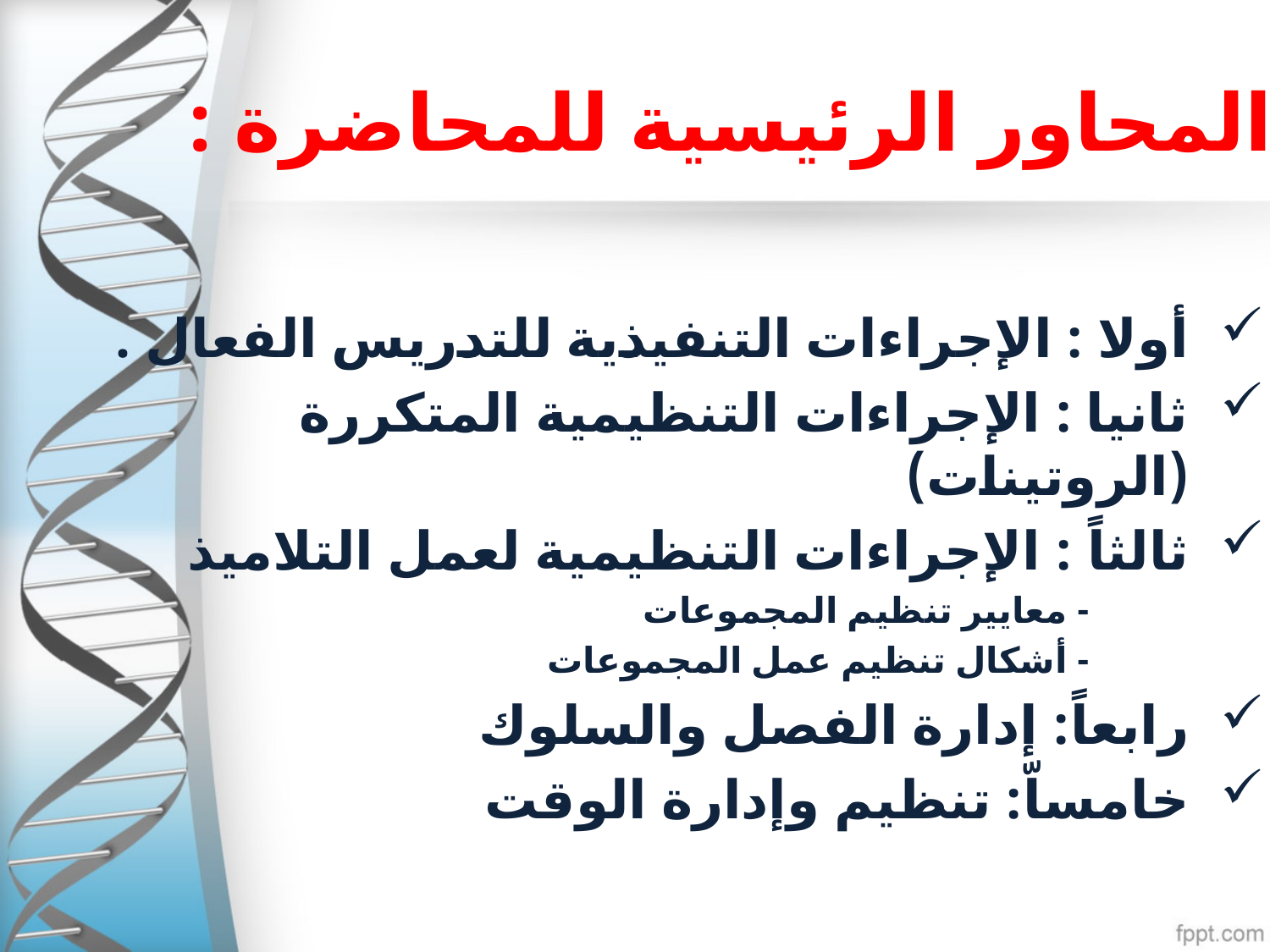

# المحاور الرئيسية للمحاضرة :
أولا : الإجراءات التنفيذية للتدريس الفعال .
ثانيا : الإجراءات التنظيمية المتكررة (الروتينات)
ثالثاً : الإجراءات التنظيمية لعمل التلاميذ
               - معايير تنظيم المجموعات
               - أشكال تنظيم عمل المجموعات
رابعاً: إدارة الفصل والسلوك
خامساّ: تنظيم وإدارة الوقت